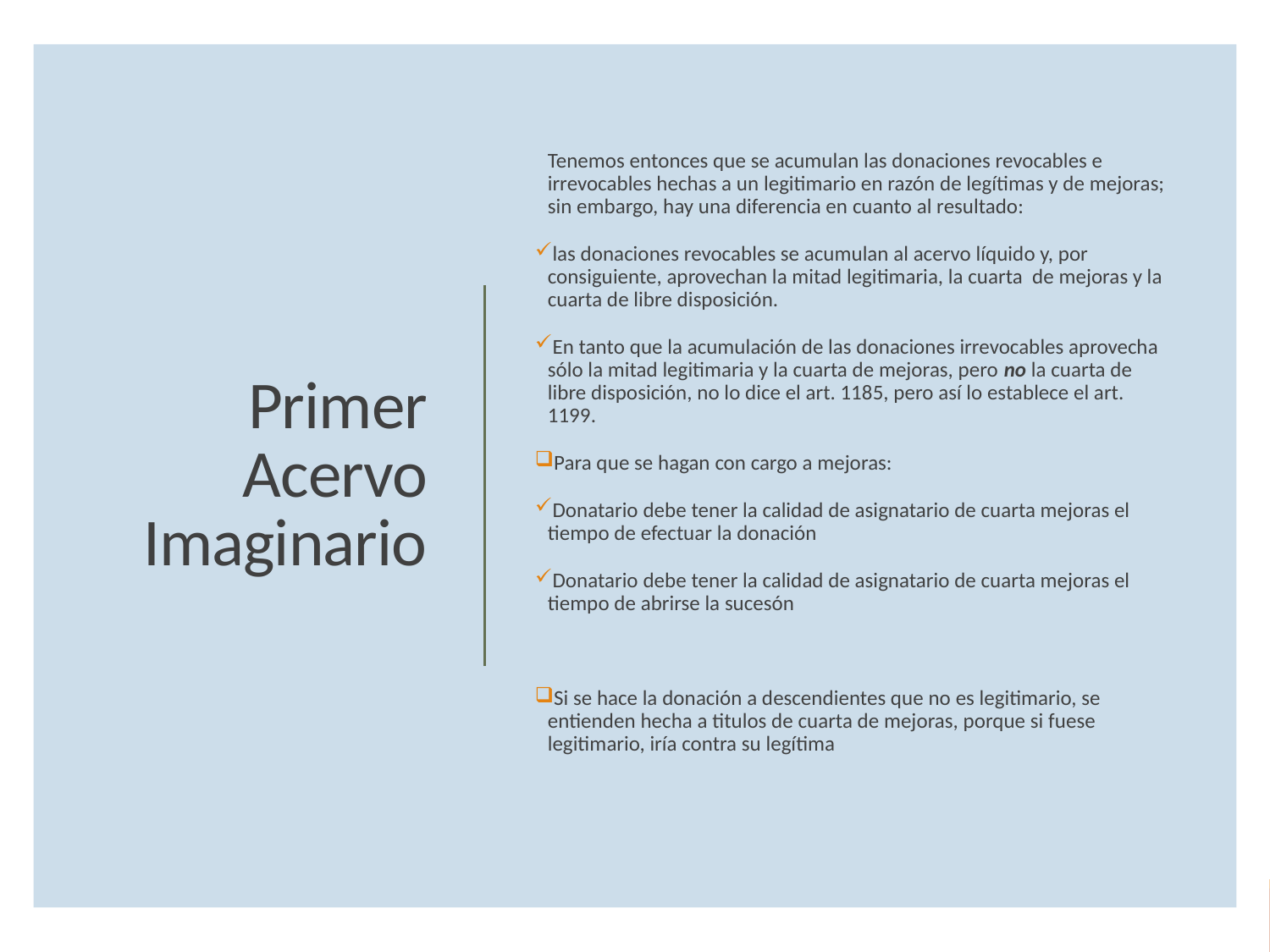

Tenemos entonces que se acumulan las donaciones revocables e irrevocables hechas a un legitimario en razón de legítimas y de mejoras; sin embargo, hay una diferencia en cuanto al resultado:
las donaciones revocables se acumulan al acervo líquido y, por consiguiente, aprovechan la mitad legitimaria, la cuarta  de mejoras y la cuarta de libre disposición.
En tanto que la acumulación de las donaciones irrevocables aprovecha sólo la mitad legitimaria y la cuarta de mejoras, pero no la cuarta de libre disposición, no lo dice el art. 1185, pero así lo establece el art. 1199.
Para que se hagan con cargo a mejoras:
Donatario debe tener la calidad de asignatario de cuarta mejoras el tiempo de efectuar la donación
Donatario debe tener la calidad de asignatario de cuarta mejoras el tiempo de abrirse la sucesón

Si se hace la donación a descendientes que no es legitimario, se entienden hecha a titulos de cuarta de mejoras, porque si fuese legitimario, iría contra su legítima

# Primer Acervo Imaginario